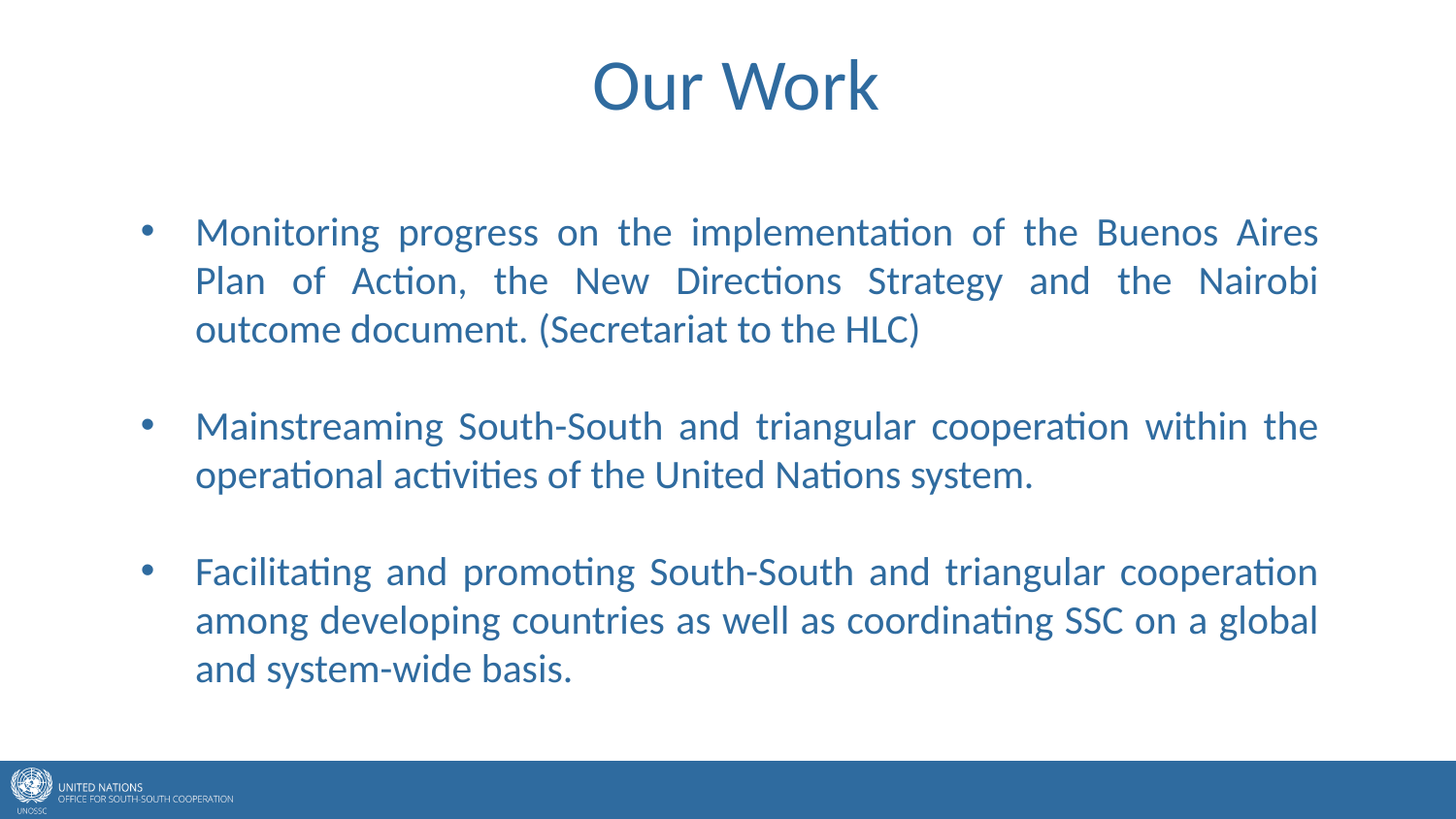

# Our Work
Monitoring progress on the implementation of the Buenos Aires Plan of Action, the New Directions Strategy and the Nairobi outcome document. (Secretariat to the HLC)

Mainstreaming South-South and triangular cooperation within the operational activities of the United Nations system.

Facilitating and promoting South-South and triangular cooperation among developing countries as well as coordinating SSC on a global and system-wide basis.